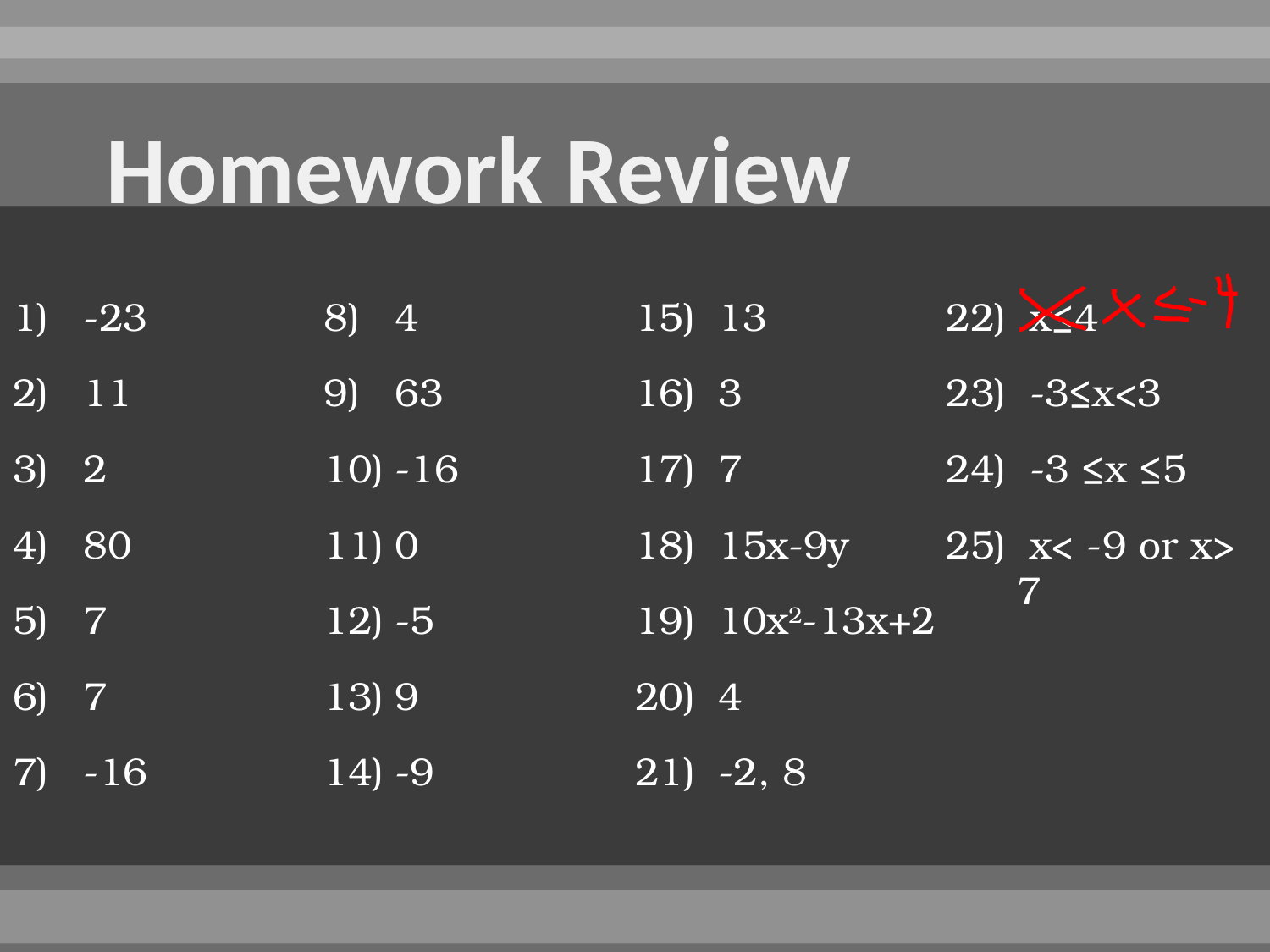

# Homework Review

-23
11
2
80
7
7
-16
4
63
-16
0
-5
9
-9
 13
 3
 7
 15x-9y
 10x2-13x+2
 4
 -2, 8
 x≤4
 -3≤x<3
 -3 ≤x ≤5
 x< -9 or x> 7